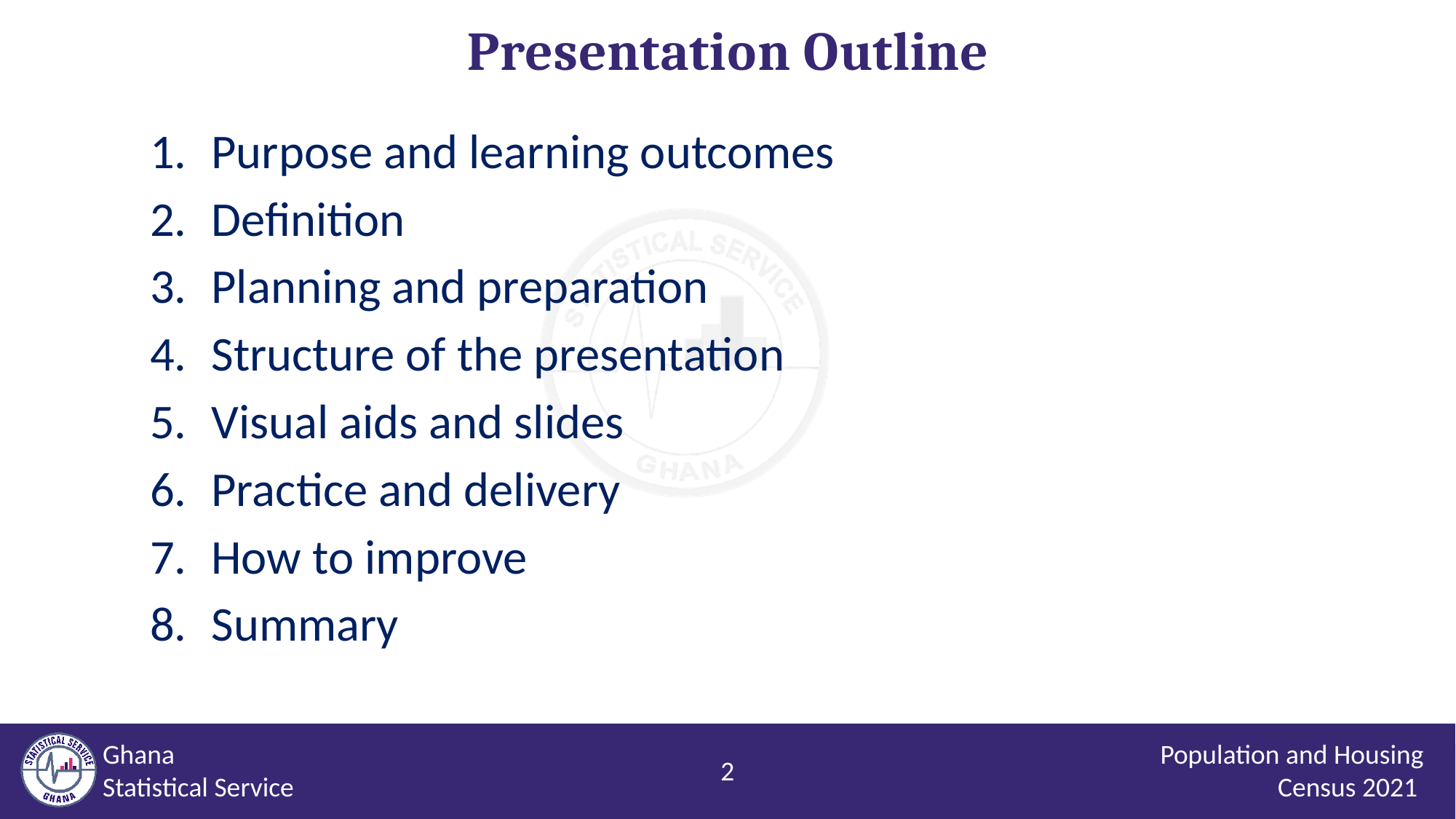

# Presentation Outline
Purpose and learning outcomes
Definition
Planning and preparation
Structure of the presentation
Visual aids and slides
Practice and delivery
How to improve
Summary

2